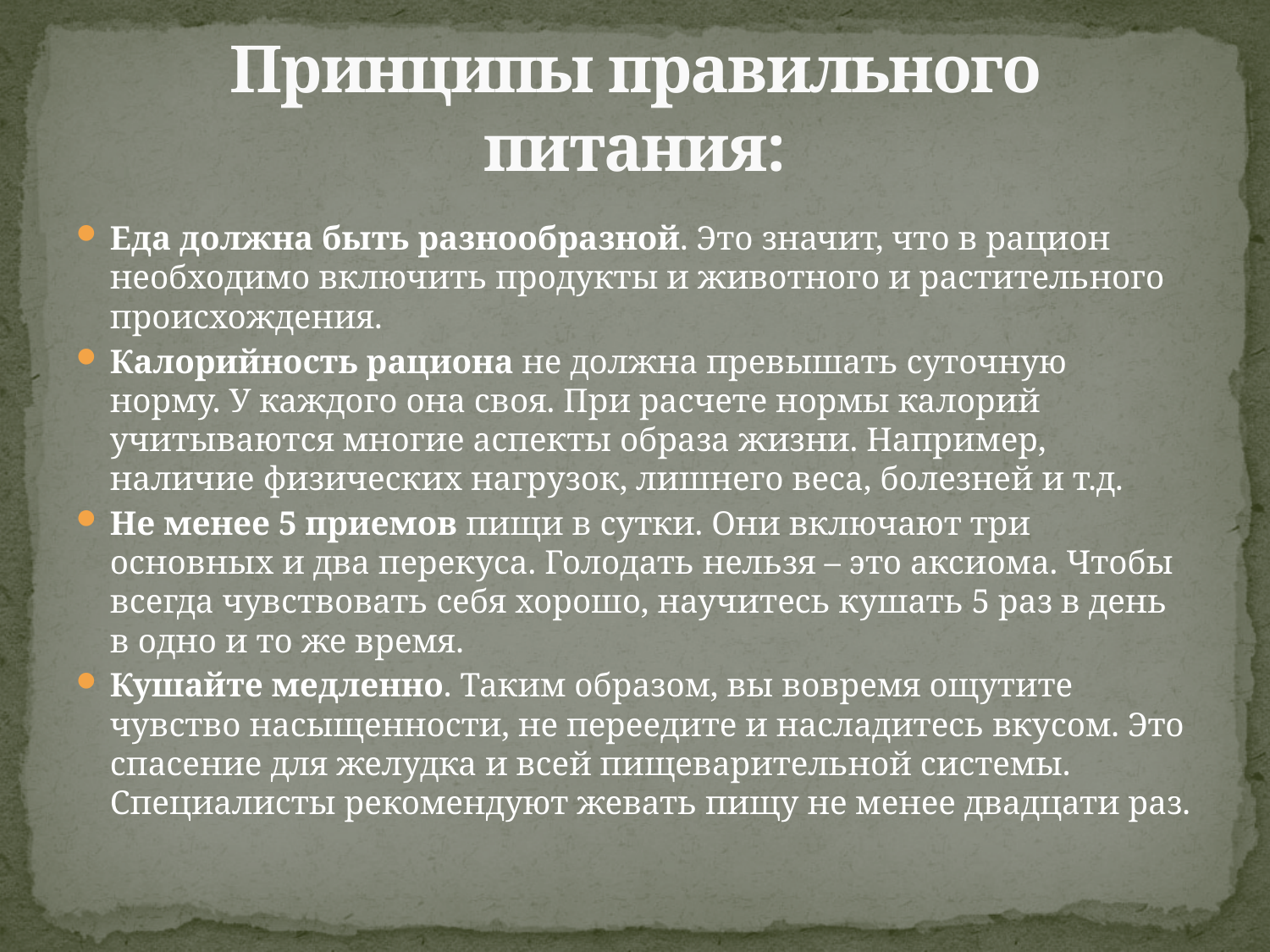

# Принципы правильного питания:
Еда должна быть разнообразной. Это значит, что в рацион необходимо включить продукты и животного и растительного происхождения.
Калорийность рациона не должна превышать суточную норму. У каждого она своя. При расчете нормы калорий учитываются многие аспекты образа жизни. Например, наличие физических нагрузок, лишнего веса, болезней и т.д.
Не менее 5 приемов пищи в сутки. Они включают три основных и два перекуса. Голодать нельзя – это аксиома. Чтобы всегда чувствовать себя хорошо, научитесь кушать 5 раз в день в одно и то же время.
Кушайте медленно. Таким образом, вы вовремя ощутите чувство насыщенности, не переедите и насладитесь вкусом. Это спасение для желудка и всей пищеварительной системы. Специалисты рекомендуют жевать пищу не менее двадцати раз.